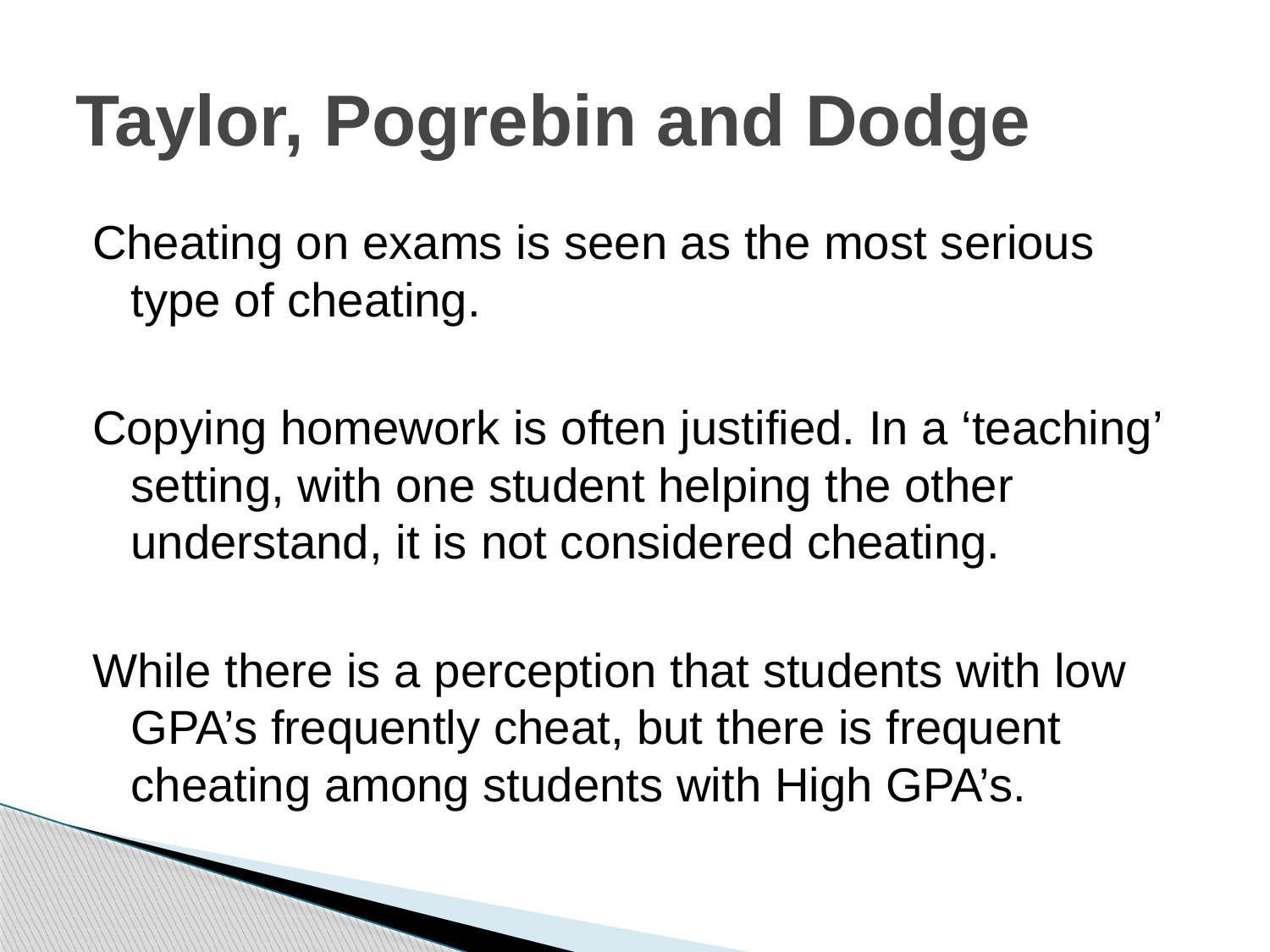

# Taylor, Pogrebin and Dodge
Cheating on exams is seen as the most serious type of cheating.

Copying homework is often justified. In a ‘teaching’ setting, with one student helping the other understand, it is not considered cheating.

While there is a perception that students with low GPA’s frequently cheat, but there is frequent cheating among students with High GPA’s.